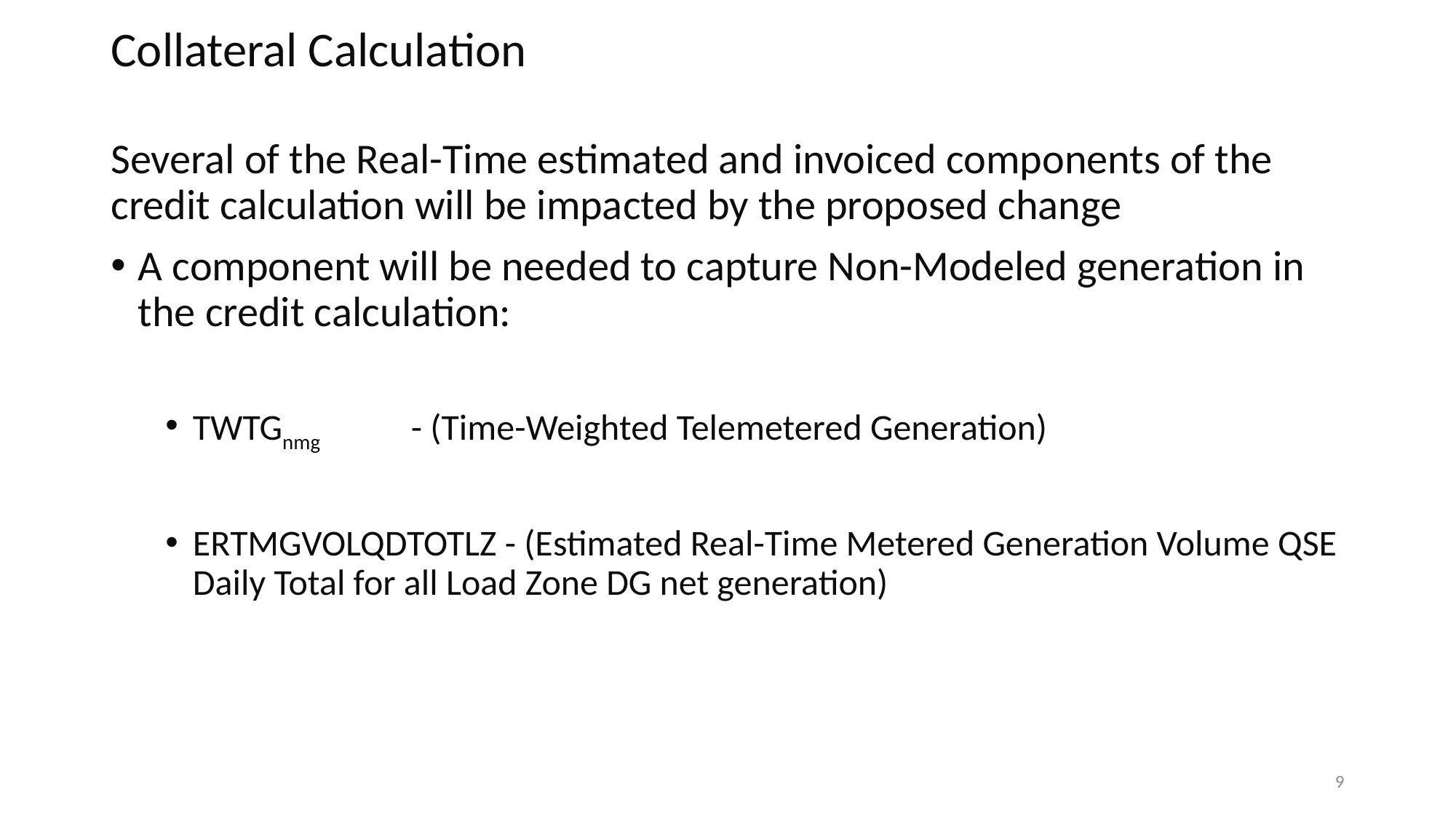

# Collateral Calculation
Several of the Real-Time estimated and invoiced components of the credit calculation will be impacted by the proposed change
A component will be needed to capture Non-Modeled generation in the credit calculation:

TWTGnmg	- (Time-Weighted Telemetered Generation)

ERTMGVOLQDTOTLZ - (Estimated Real-Time Metered Generation Volume QSE Daily Total for all Load Zone DG net generation)
9